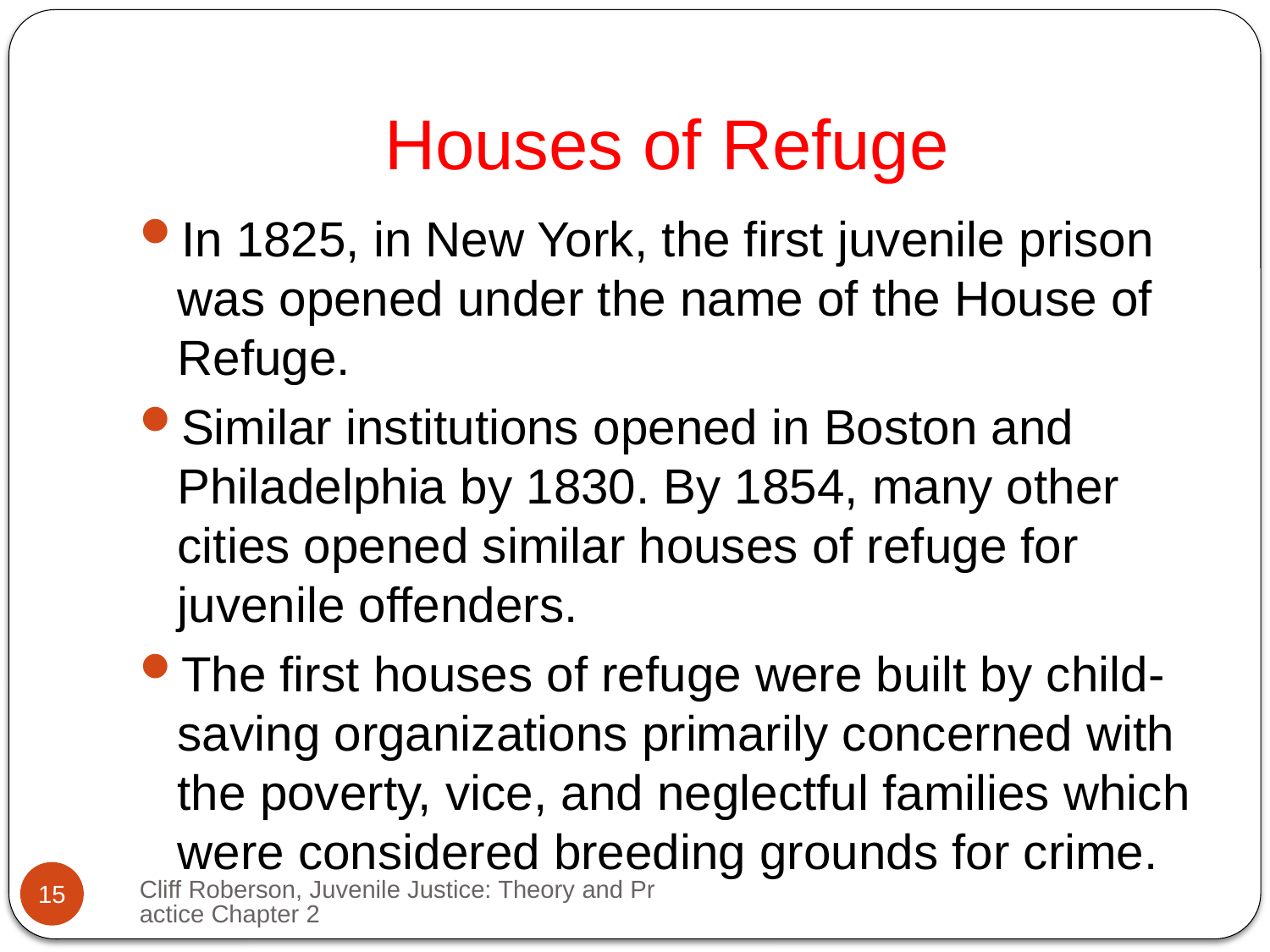

# Houses of Refuge
In 1825, in New York, the first juvenile prison was opened under the name of the House of Refuge.
Similar institutions opened in Boston and Philadelphia by 1830. By 1854, many other cities opened similar houses of refuge for juvenile offenders.
The first houses of refuge were built by child-saving organizations primarily concerned with the poverty, vice, and neglectful families which were considered breeding grounds for crime.
Cliff Roberson, Juvenile Justice: Theory and Practice Chapter 2
15